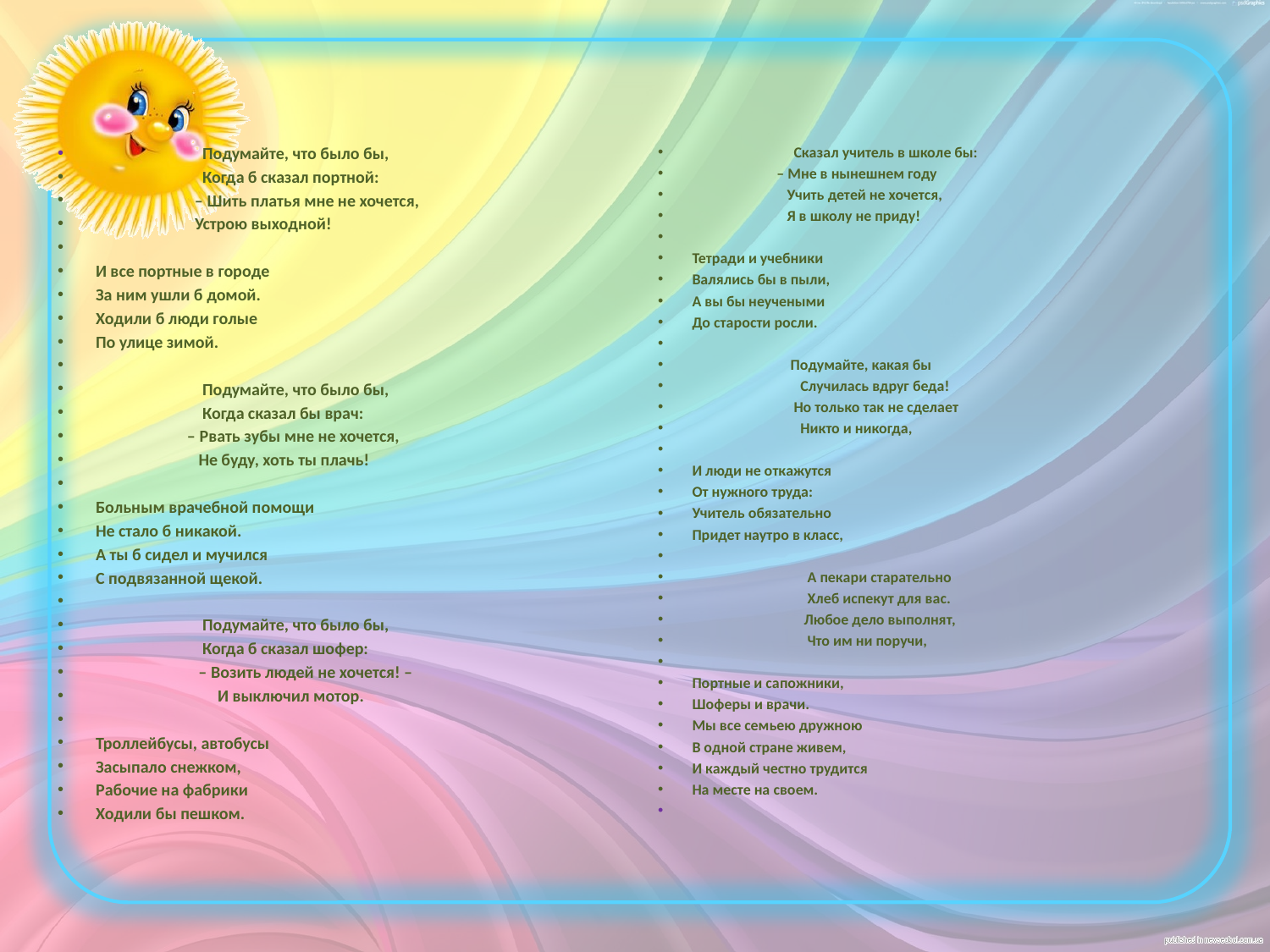

#
                            Подумайте, что было бы,
                            Когда б сказал портной:
                          – Шить платья мне не хочется,
                          Устрою выходной!

И все портные в городе
За ним ушли б домой.
Ходили б люди голые
По улице зимой.

                            Подумайте, что было бы,
                            Когда сказал бы врач:
                        – Рвать зубы мне не хочется,
                           Не буду, хоть ты плачь!

Больным врачебной помощи
Не стало б никакой.
А ты б сидел и мучился
С подвязанной щекой.

                            Подумайте, что было бы,
                            Когда б сказал шофер:
                           – Возить людей не хочется! –
                                И выключил мотор.

Троллейбусы, автобусы
Засыпало снежком,
Рабочие на фабрики
Ходили бы пешком.

                              Сказал учитель в школе бы:
                         – Мне в нынешнем году
                            Учить детей не хочется,
                            Я в школу не приду!

Тетради и учебники
Валялись бы в пыли,
А вы бы неучеными
До старости росли.

                             Подумайте, какая бы
                                Случилась вдруг беда!
                              Но только так не сделает
                                Никто и никогда,

И люди не откажутся
От нужного труда:
Учитель обязательно
Придет наутро в класс,

                                  А пекари старательно
                                  Хлеб испекут для вас.
                                 Любое дело выполнят,
                                  Что им ни поручи,

Портные и сапожники,
Шоферы и врачи.
Мы все семьею дружною
В одной стране живем,
И каждый честно трудится
На месте на своем.